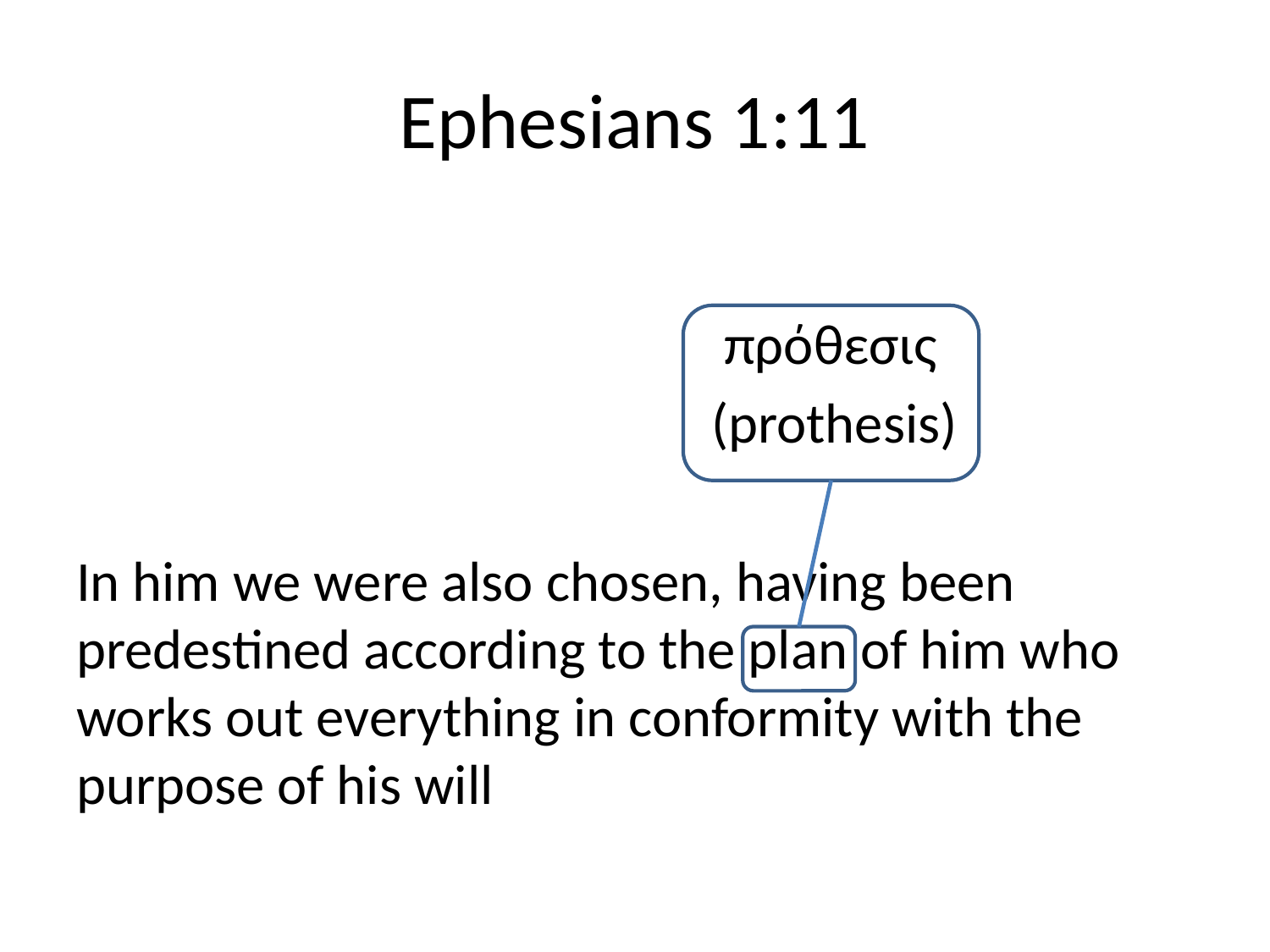

# Ephesians 1:11

					 πρόθεσις
					(prothesis)

In him we were also chosen, having been predestined according to the plan of him who works out everything in conformity with the purpose of his will